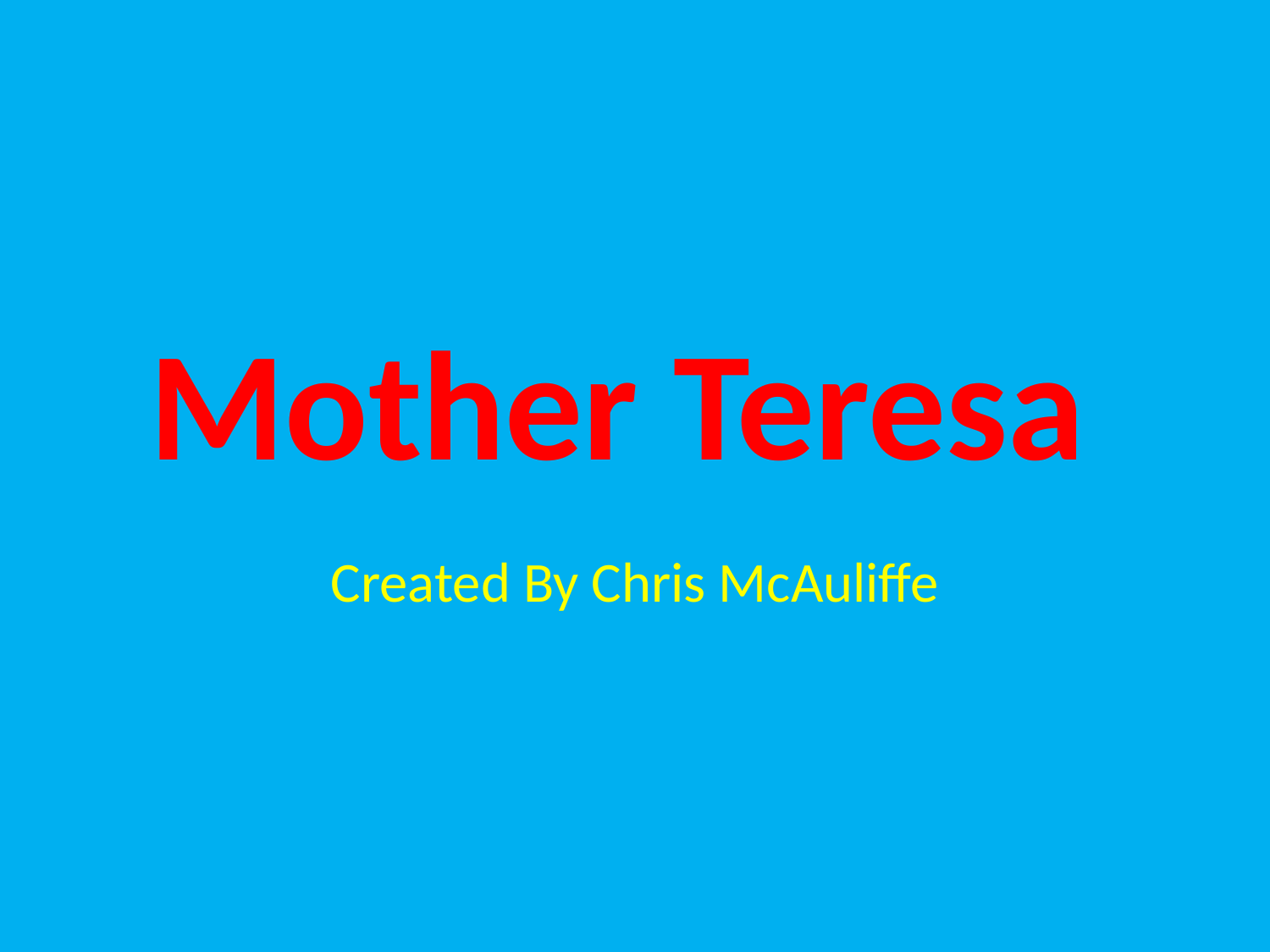

# Mother Teresa
Created By Chris McAuliffe